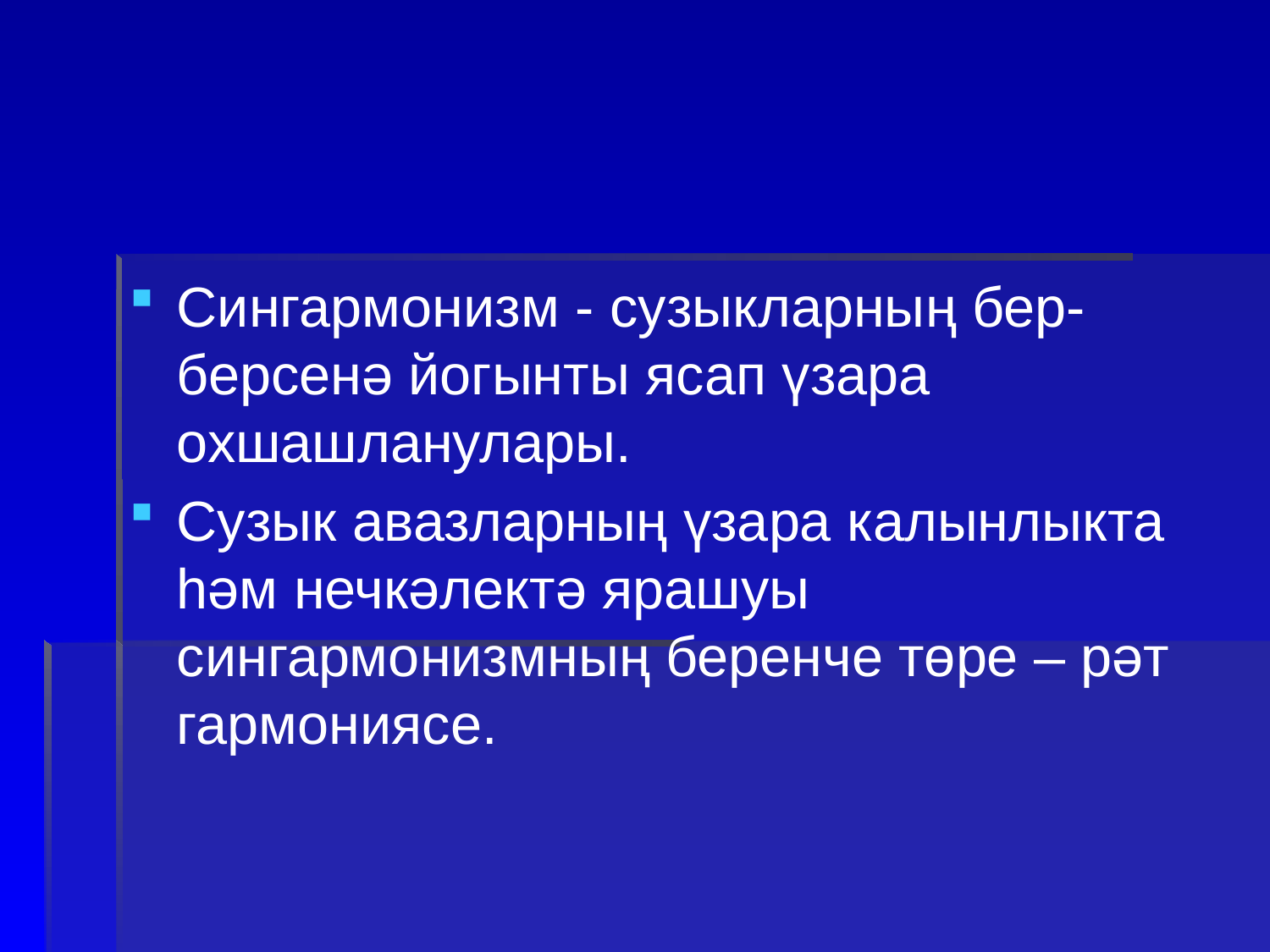

Сингармонизм - сузыкларның бер-берсенә йогынты ясап үзара охшашланулары.
Сузык авазларның үзара калынлыкта һәм нечкәлектә ярашуы сингармонизмның беренче төре – рәт гармониясе.